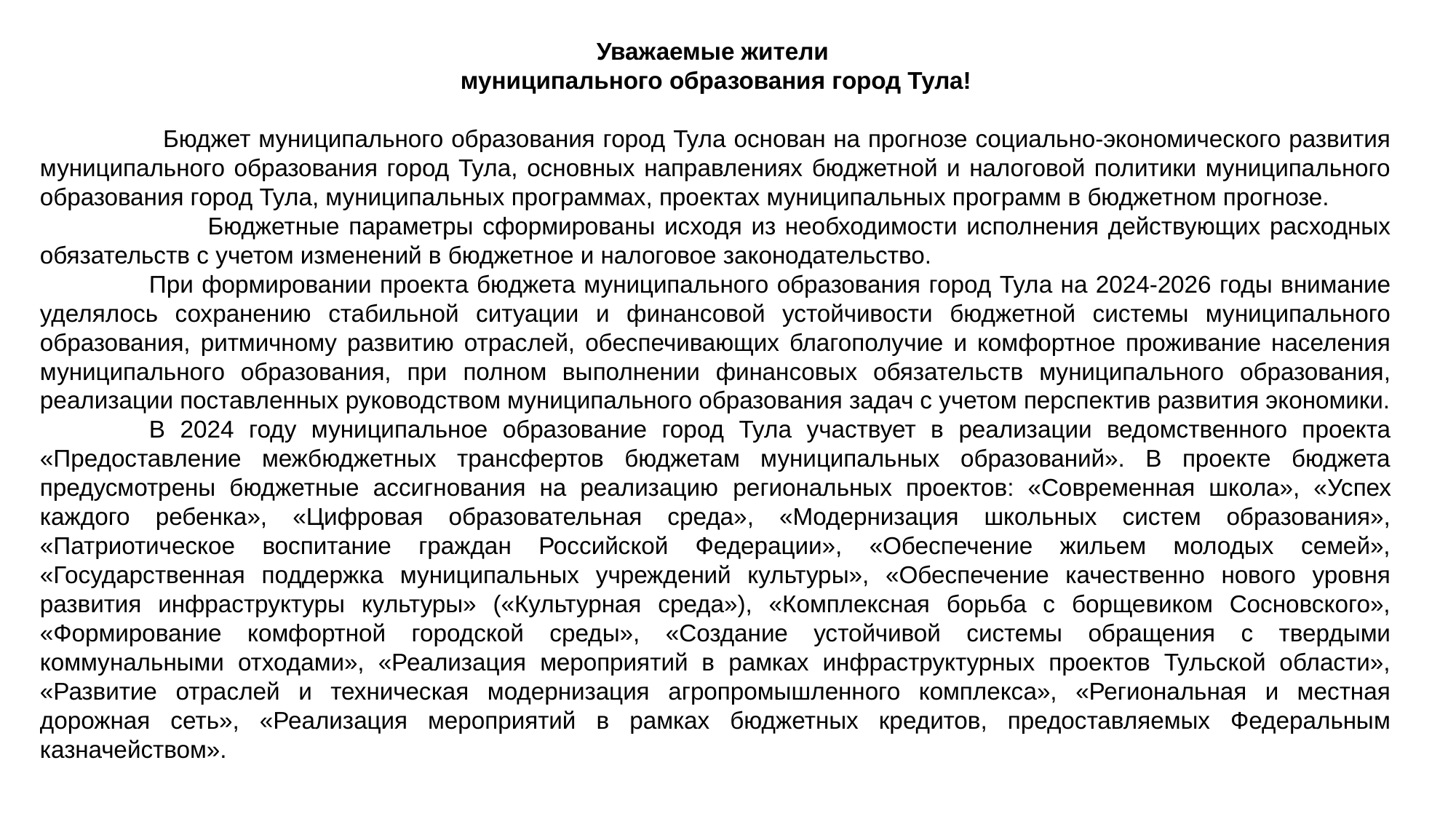

Уважаемые жители
муниципального образования город Тула!

           	Бюджет муниципального образования город Тула основан на прогнозе социально-экономического развития муниципального образования город Тула, основных направлениях бюджетной и налоговой политики муниципального образования город Тула, муниципальных программах, проектах муниципальных программ в бюджетном прогнозе.
                  Бюджетные параметры сформированы исходя из необходимости исполнения действующих расходных обязательств с учетом изменений в бюджетное и налоговое законодательство.
	При формировании проекта бюджета муниципального образования город Тула на 2024-2026 годы внимание уделялось сохранению стабильной ситуации и финансовой устойчивости бюджетной системы муниципального образования, ритмичному развитию отраслей, обеспечивающих благополучие и комфортное проживание населения муниципального образования, при полном выполнении финансовых обязательств муниципального образования, реализации поставленных руководством муниципального образования задач с учетом перспектив развития экономики.
	В 2024 году муниципальное образование город Тула участвует в реализации ведомственного проекта «Предоставление межбюджетных трансфертов бюджетам муниципальных образований». В проекте бюджета предусмотрены бюджетные ассигнования на реализацию региональных проектов: «Современная школа», «Успех каждого ребенка», «Цифровая образовательная среда», «Модернизация школьных систем образования», «Патриотическое воспитание граждан Российской Федерации», «Обеспечение жильем молодых семей», «Государственная поддержка муниципальных учреждений культуры», «Обеспечение качественно нового уровня развития инфраструктуры культуры» («Культурная среда»), «Комплексная борьба с борщевиком Сосновского», «Формирование комфортной городской среды», «Создание устойчивой системы обращения с твердыми коммунальными отходами», «Реализация мероприятий в рамках инфраструктурных проектов Тульской области», «Развитие отраслей и техническая модернизация агропромышленного комплекса», «Региональная и местная дорожная сеть», «Реализация мероприятий в рамках бюджетных кредитов, предоставляемых Федеральным казначейством».